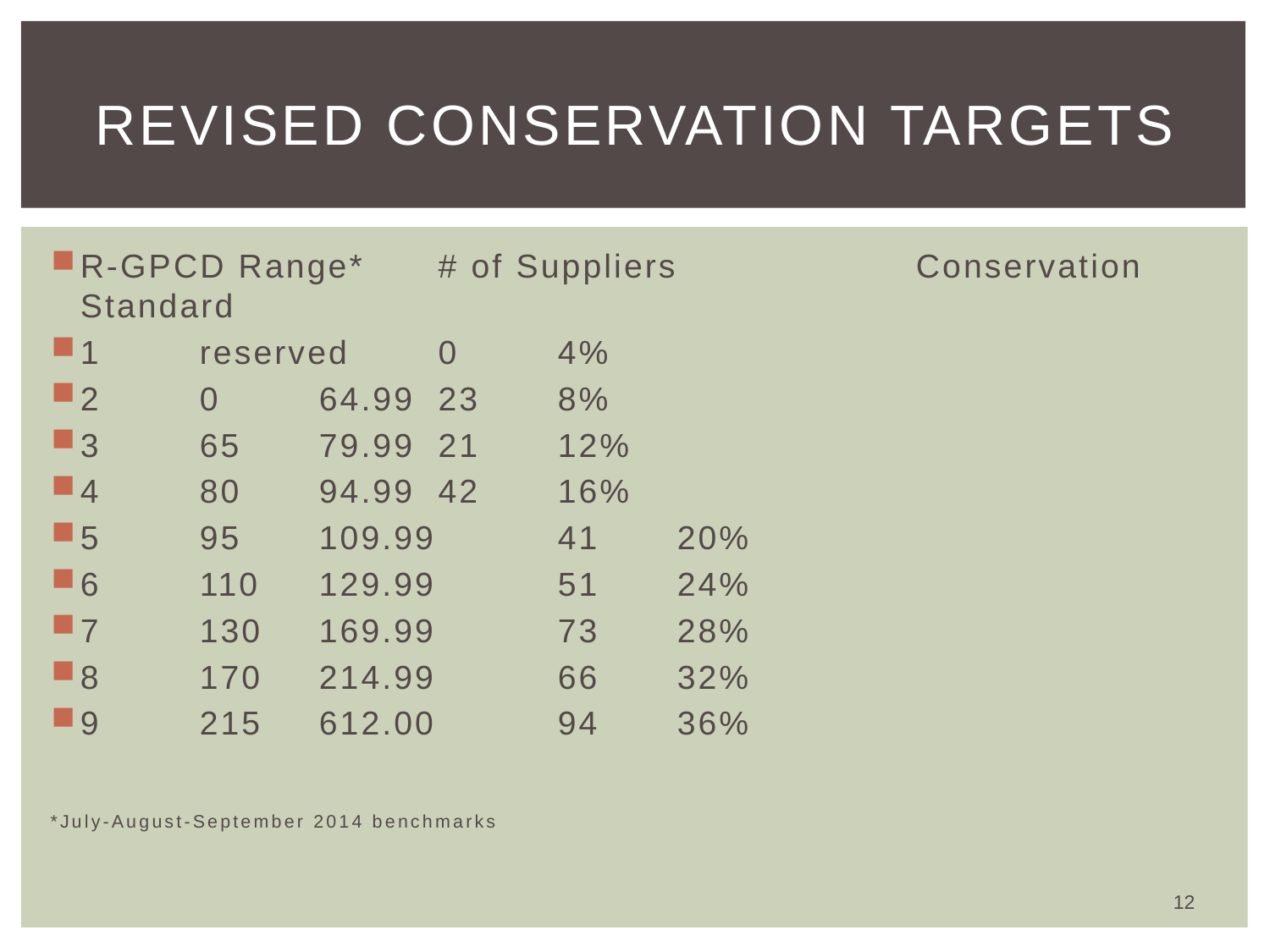

# REVISED CONSERVATION TARGETS
R-GPCD Range* 	# of Suppliers	 	Conservation Standard
1 	reserved 		0 				4%
2 	0 	64.99 		23 				8%
3 	65 	79.99 		21 				12%
4 	80 	94.99 		42 				16%
5 	95 	109.99 	41 				20%
6 	110 	129.99 	51 				24%
7 	130 	169.99 	73 				28%
8 	170 	214.99 	66 				32%
9 	215 	612.00 	94 				36%

*July-August-September 2014 benchmarks

12